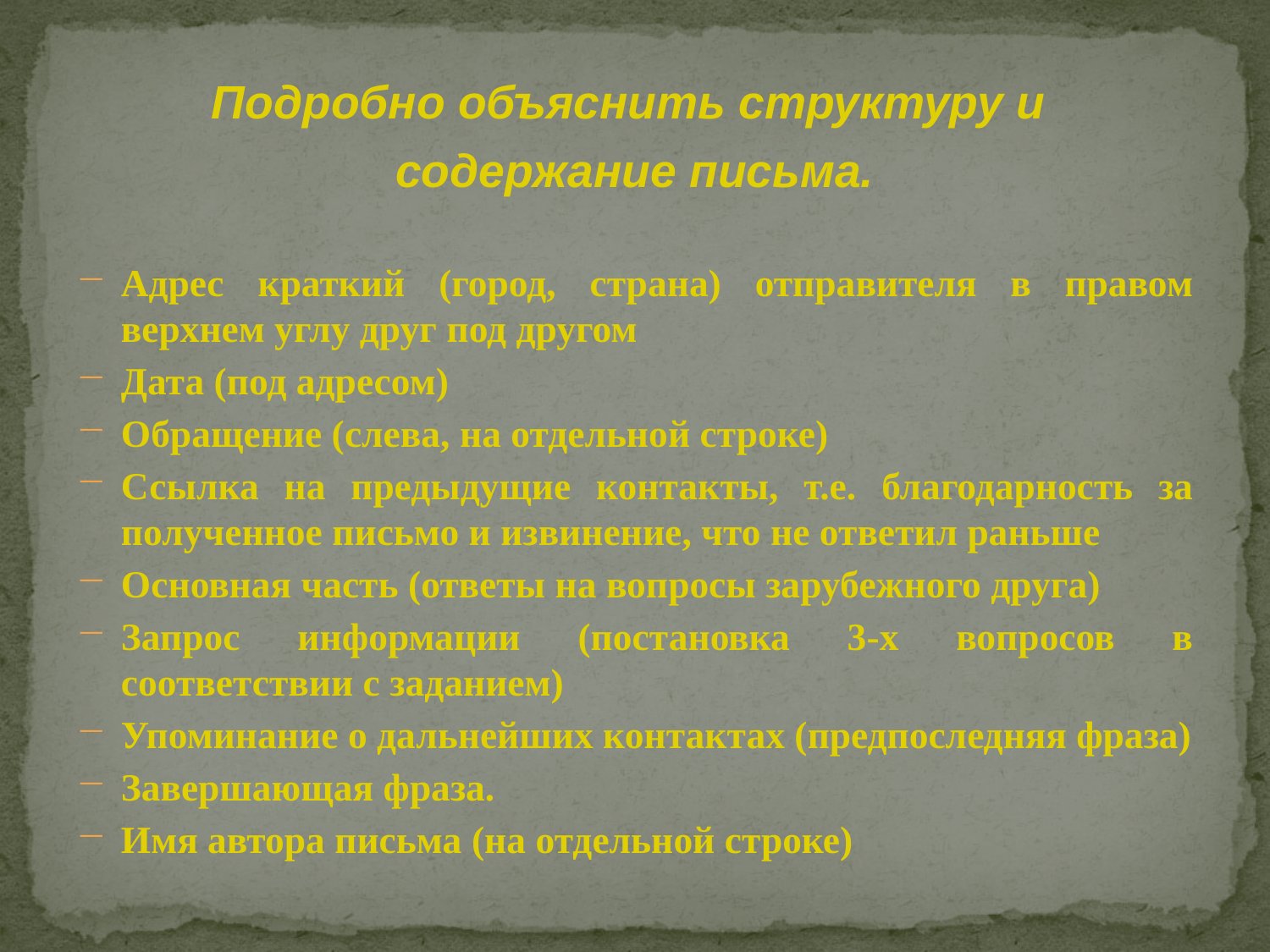

Подробно объяснить структуру и
содержание письма.

Адрес краткий (город, страна) отправителя в правом верхнем углу друг под другом
Дата (под адресом)
Обращение (слева, на отдельной строке)
Ссылка на предыдущие контакты, т.е. благодарность за полученное письмо и извинение, что не ответил раньше
Основная часть (ответы на вопросы зарубежного друга)
Запрос информации (постановка 3-х вопросов в соответствии с заданием)
Упоминание о дальнейших контактах (предпоследняя фраза)
Завершающая фраза.
Имя автора письма (на отдельной строке)